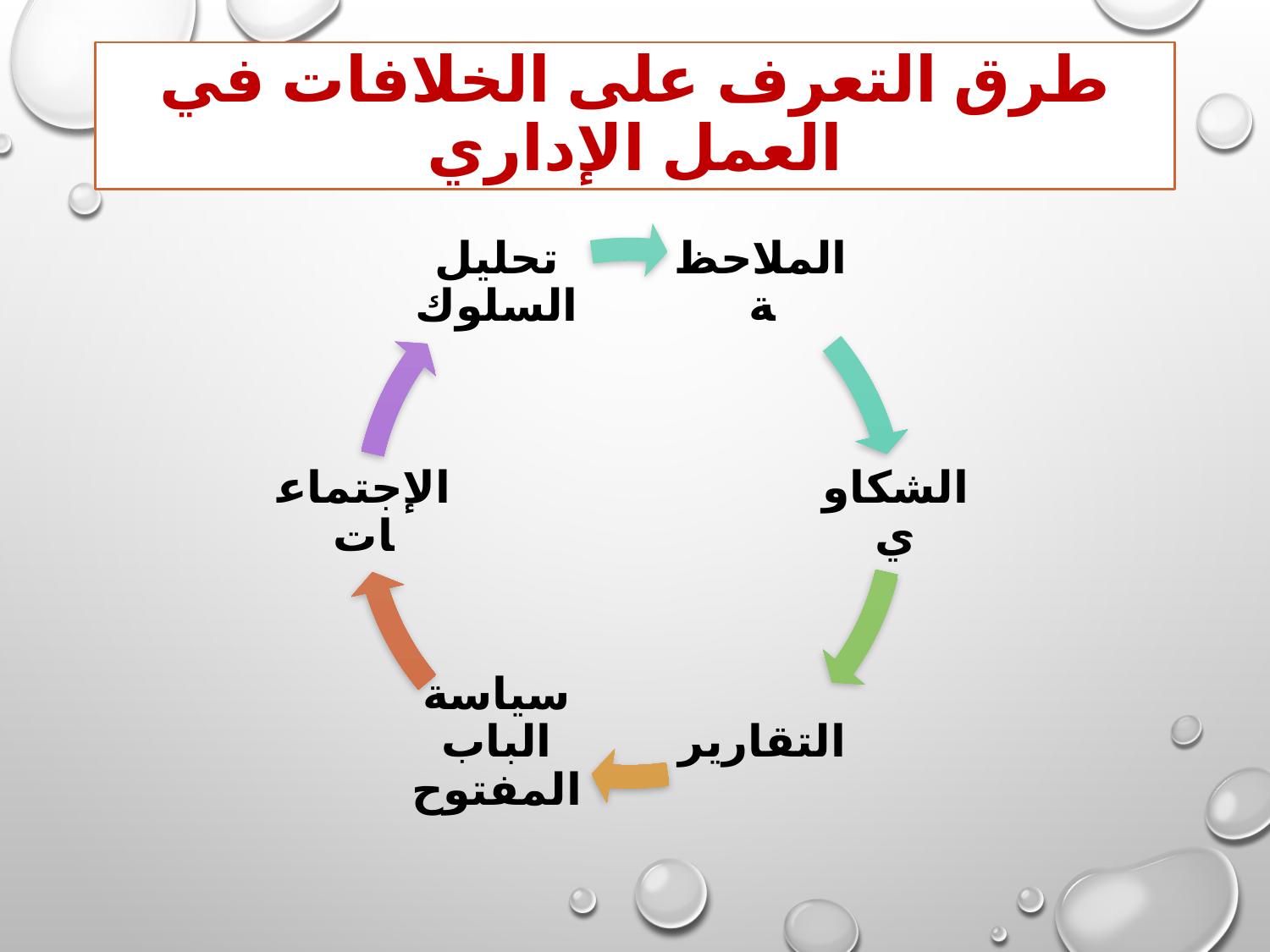

# طرق التعرف على الخلافات في العمل الإداري
الملاحظة
الشكاوي
التقارير
سياسة الباب المفتوح
الإجتماعات
تحليل السلوك